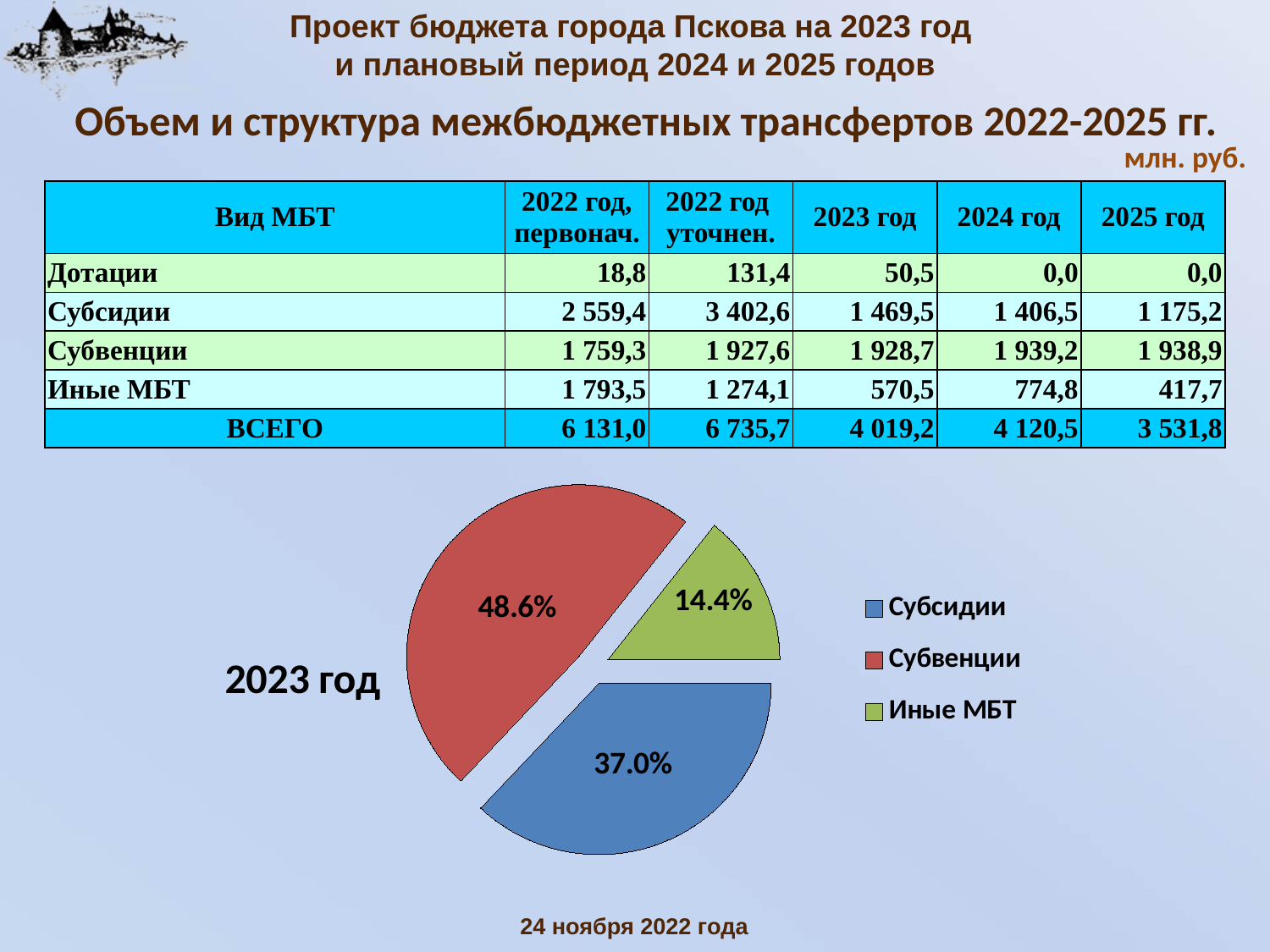

Проект бюджета города Пскова на 2023 год
и плановый период 2024 и 2025 годов
Объем и структура межбюджетных трансфертов 2022-2025 гг.
млн. руб.
| Вид МБТ | 2022 год, первонач. | 2022 год уточнен. | 2023 год | 2024 год | 2025 год |
| --- | --- | --- | --- | --- | --- |
| Дотации | 18,8 | 131,4 | 50,5 | 0,0 | 0,0 |
| Субсидии | 2 559,4 | 3 402,6 | 1 469,5 | 1 406,5 | 1 175,2 |
| Субвенции | 1 759,3 | 1 927,6 | 1 928,7 | 1 939,2 | 1 938,9 |
| Иные МБТ | 1 793,5 | 1 274,1 | 570,5 | 774,8 | 417,7 |
| ВСЕГО | 6 131,0 | 6 735,7 | 4 019,2 | 4 120,5 | 3 531,8 |

### Chart:

| Category | 2023 год |
|---|---|
| Субсидии | 1469.5 |
| Субвенции | 1928.7 |
| Иные МБТ | 570.5 |
24 ноября 2022 года